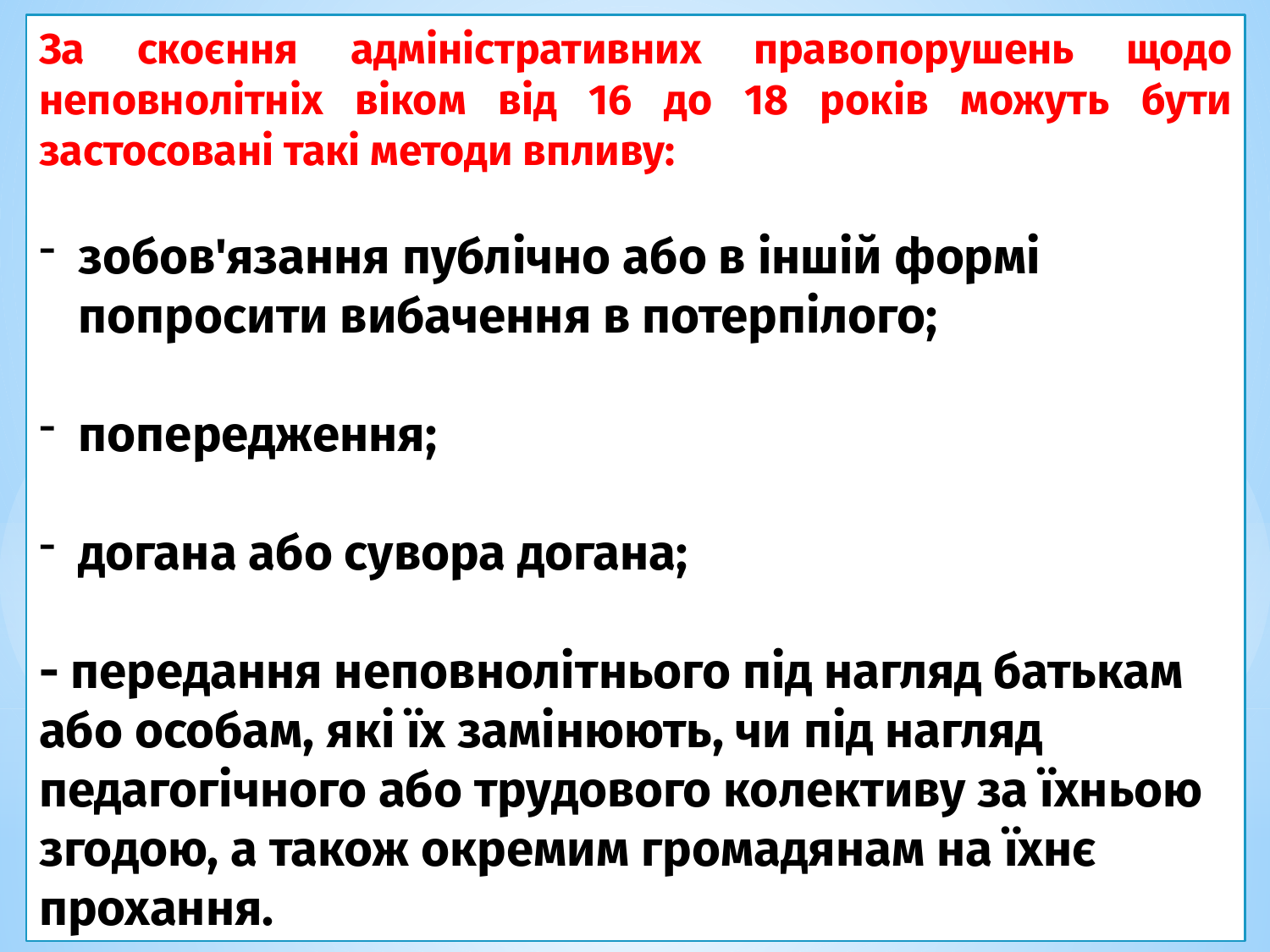

За скоєння адміністративних правопорушень щодо неповнолітніх віком від 16 до 18 років можуть бути застосовані такі методи впливу:

зобов'язання публічно або в іншій формі попросити вибачення в потерпілого;

попередження;

догана або сувора догана;

- передання неповнолітнього під нагляд батькам або особам, які їх замінюють, чи під нагляд педагогічного або трудового колективу за їхньою згодою, а також окремим громадянам на їхнє прохання.